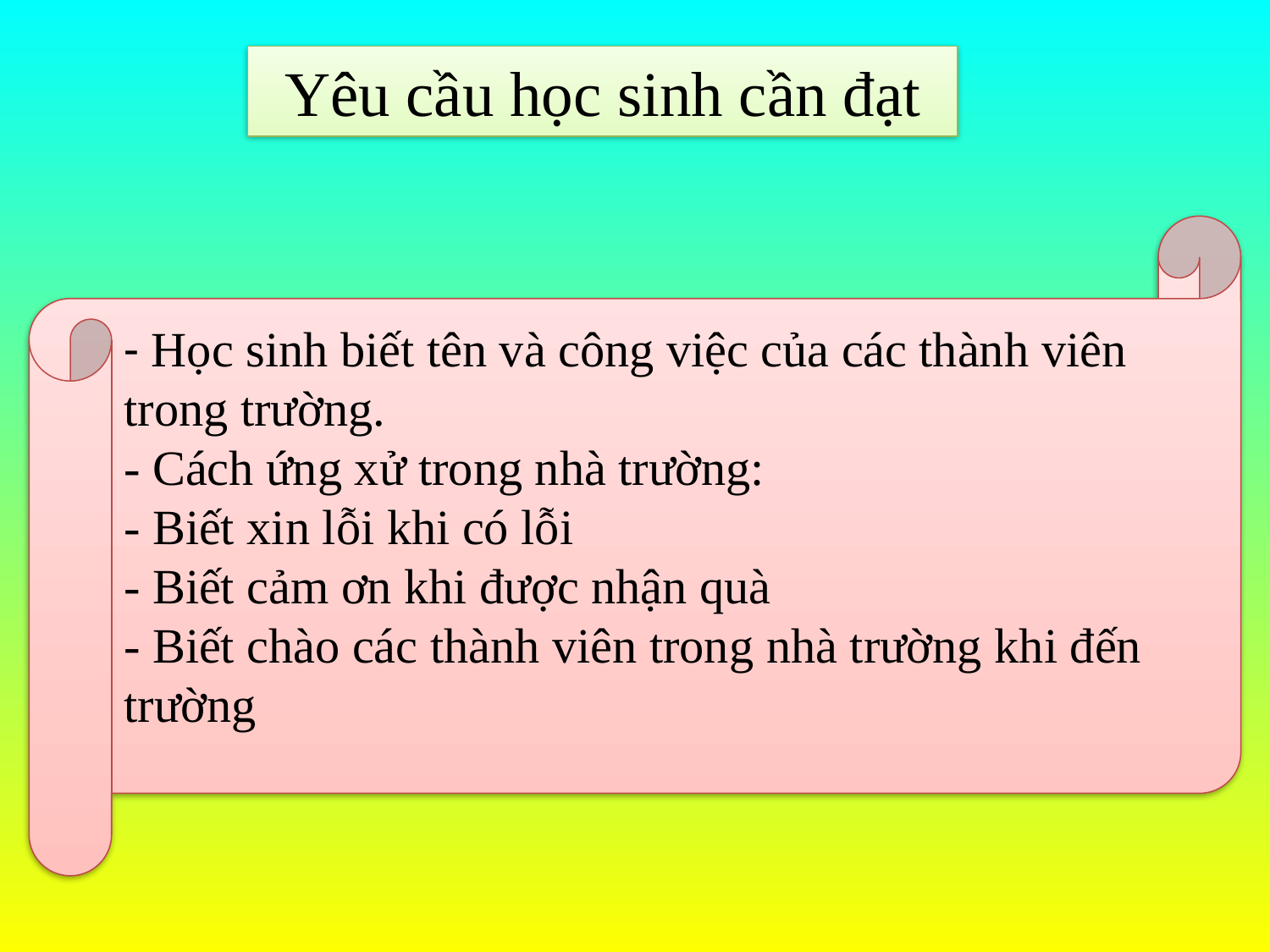

Yêu cầu học sinh cần đạt
- Học sinh biết tên và công việc của các thành viên trong trường.
- Cách ứng xử trong nhà trường:
- Biết xin lỗi khi có lỗi
- Biết cảm ơn khi được nhận quà
- Biết chào các thành viên trong nhà trường khi đến trường